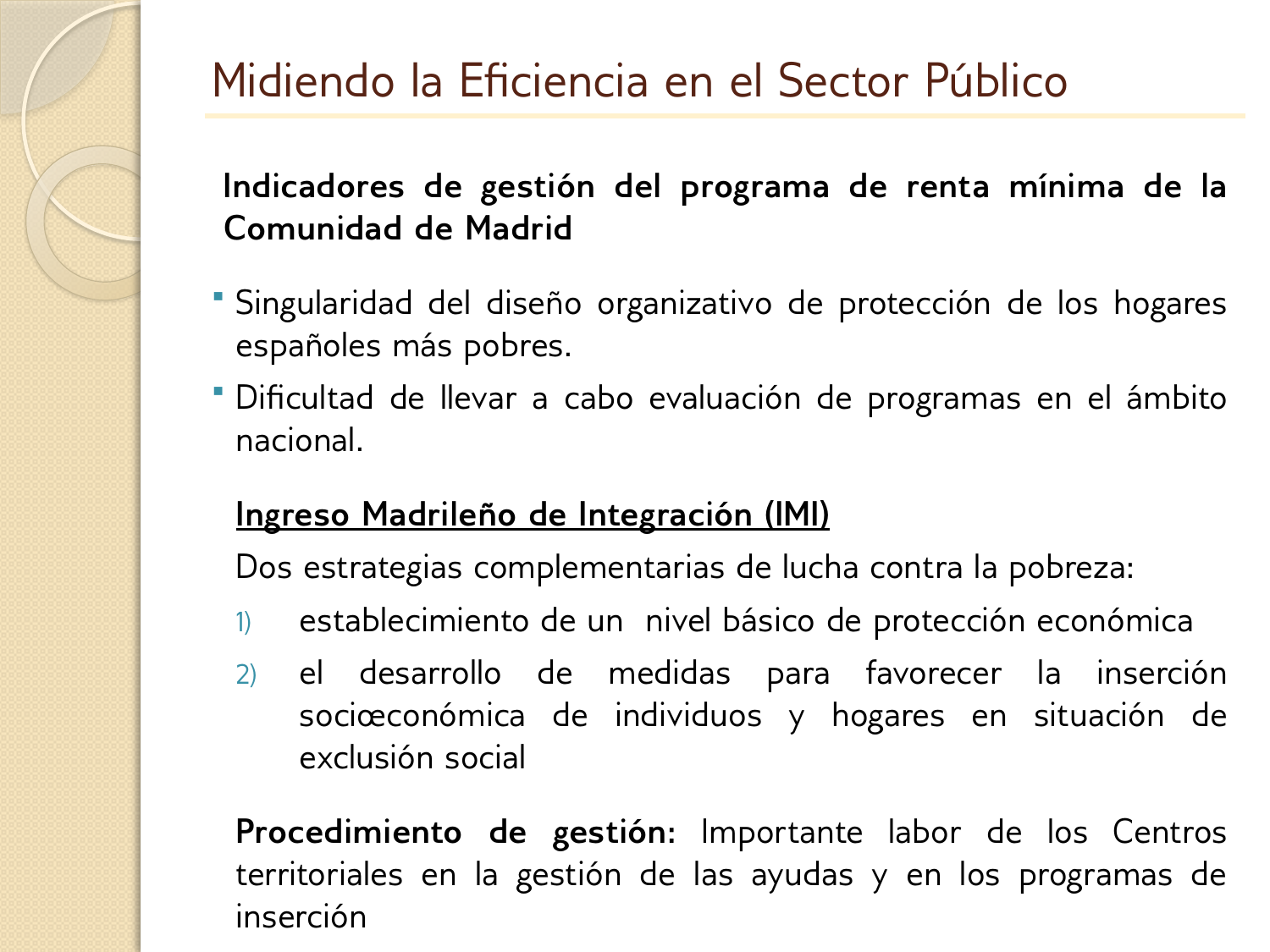

# Midiendo la Eficiencia en el Sector Público
Indicadores de gestión del programa de renta mínima de la Comunidad de Madrid
Singularidad del diseño organizativo de protección de los hogares españoles más pobres.
Dificultad de llevar a cabo evaluación de programas en el ámbito nacional.
Ingreso Madrileño de Integración (IMI)
Dos estrategias complementarias de lucha contra la pobreza:
establecimiento de un  nivel básico de protección económica
el desarrollo de medidas para favorecer la inserción socioeconómica de individuos y hogares en situación de exclusión social
Procedimiento de gestión: Importante labor de los Centros territoriales en la gestión de las ayudas y en los programas de inserción